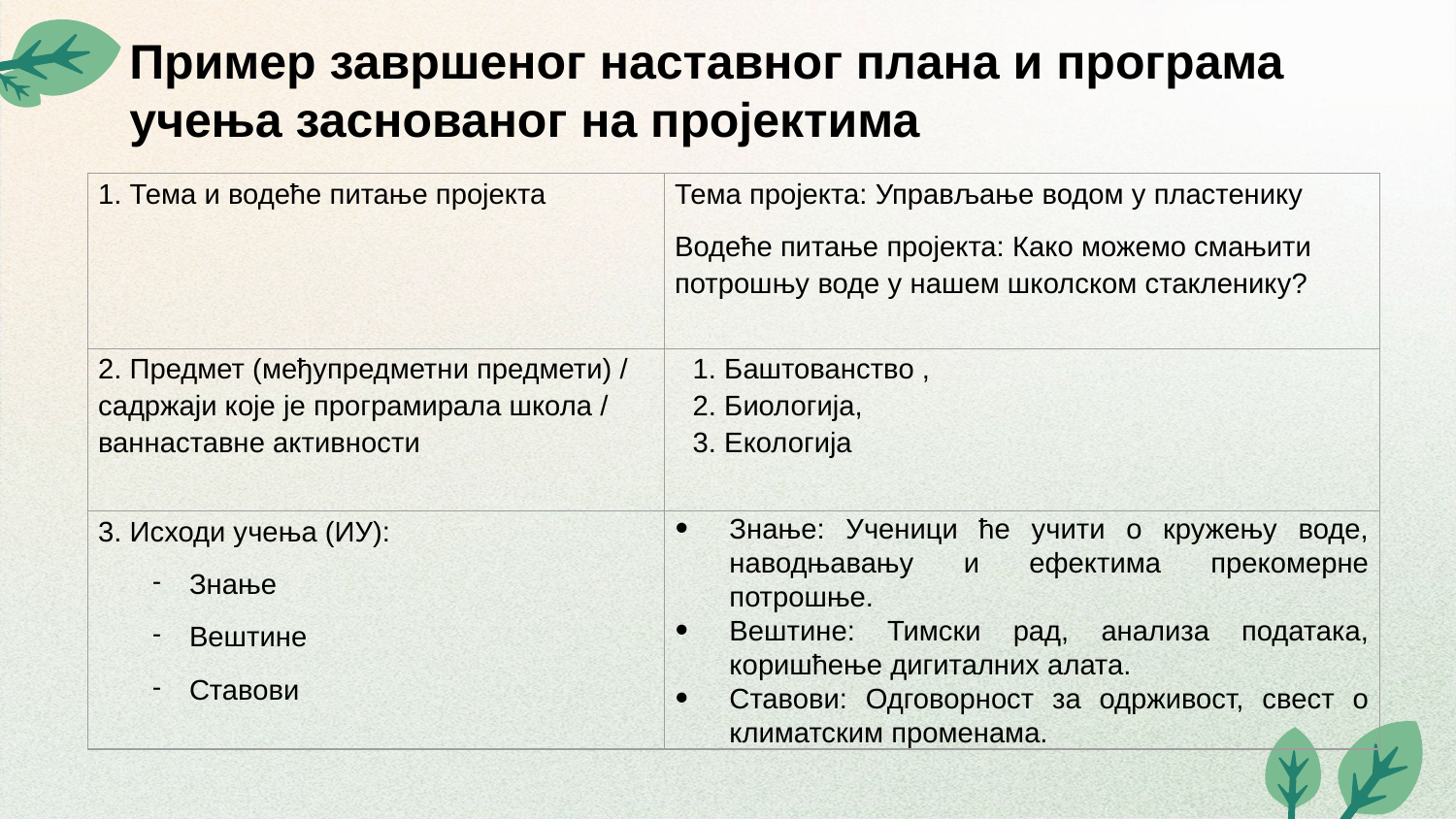

# Пример завршеног наставног плана и програма учења заснованог на пројектима
| 1. Тема и водеће питање пројекта | Тема пројекта: Управљање водом у пластенику Водеће питање пројекта: Како можемо смањити потрошњу воде у нашем школском стакленику? |
| --- | --- |
| 2. Предмет (међупредметни предмети) / садржаји које је програмирала школа / ваннаставне активности | 1. Баштованство , 2. Биологија, 3. Екологија |
| 3. Исходи учења (ИУ): Знање Вештине Ставови | Знање: Ученици ће учити о кружењу воде, наводњавању и ефектима прекомерне потрошње. Вештине: Тимски рад, анализа података, коришћење дигиталних алата. Ставови: Одговорност за одрживост, свест о климатским променама. |